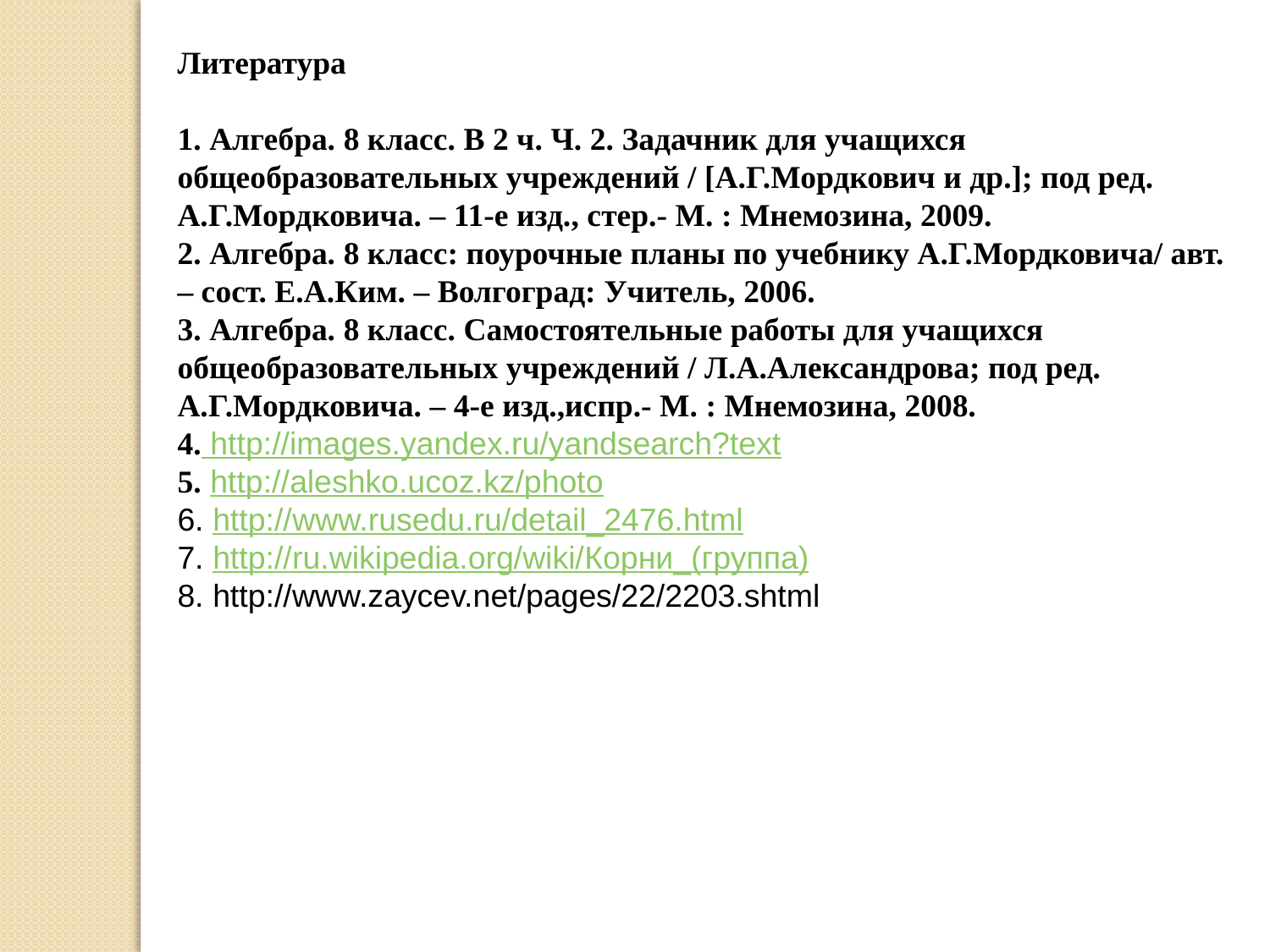

Литература

1. Алгебра. 8 класс. В 2 ч. Ч. 2. Задачник для учащихся общеобразовательных учреждений / [А.Г.Мордкович и др.]; под ред. А.Г.Мордковича. – 11-е изд., стер.- М. : Мнемозина, 2009.
2. Алгебра. 8 класс: поурочные планы по учебнику А.Г.Мордковича/ авт. – сост. Е.А.Ким. – Волгоград: Учитель, 2006.
3. Алгебра. 8 класс. Самостоятельные работы для учащихся общеобразовательных учреждений / Л.А.Александрова; под ред. А.Г.Мордковича. – 4-е изд.,испр.- М. : Мнемозина, 2008.
4. http://images.yandex.ru/yandsearch?text
5. http://aleshko.ucoz.kz/photo
6. http://www.rusedu.ru/detail_2476.html
7. http://ru.wikipedia.org/wiki/Корни_(группа)
8. http://www.zaycev.net/pages/22/2203.shtml